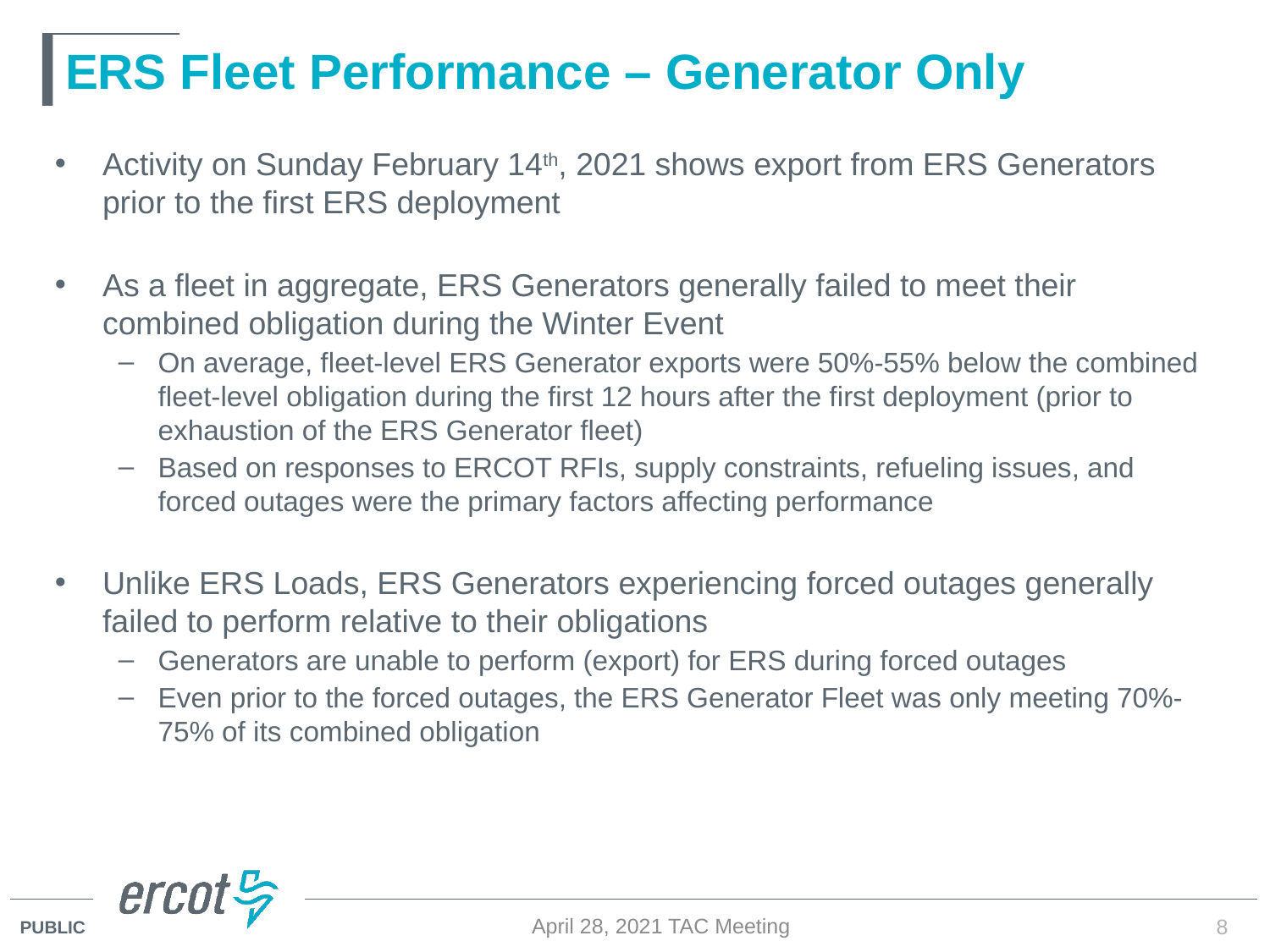

# ERS Fleet Performance – Generator Only
Activity on Sunday February 14th, 2021 shows export from ERS Generators prior to the first ERS deployment

As a fleet in aggregate, ERS Generators generally failed to meet their combined obligation during the Winter Event
On average, fleet-level ERS Generator exports were 50%-55% below the combined fleet-level obligation during the first 12 hours after the first deployment (prior to exhaustion of the ERS Generator fleet)
Based on responses to ERCOT RFIs, supply constraints, refueling issues, and forced outages were the primary factors affecting performance

Unlike ERS Loads, ERS Generators experiencing forced outages generally failed to perform relative to their obligations
Generators are unable to perform (export) for ERS during forced outages
Even prior to the forced outages, the ERS Generator Fleet was only meeting 70%-75% of its combined obligation

April 28, 2021 TAC Meeting
8